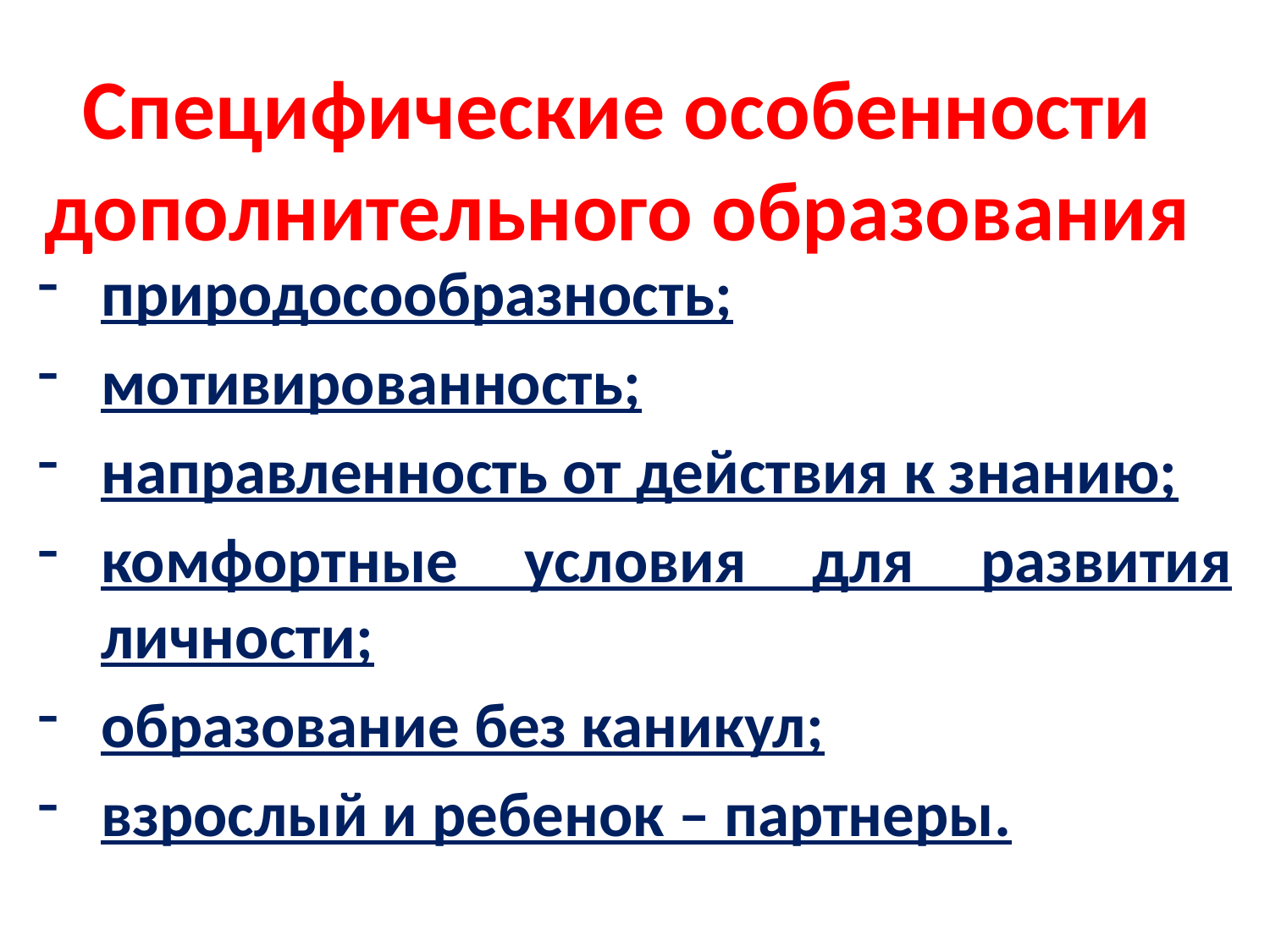

# Специфические особенности дополнительного образования
природосообразность;
мотивированность;
направленность от действия к знанию;
комфортные условия для развития личности;
образование без каникул;
взрослый и ребенок – партнеры.